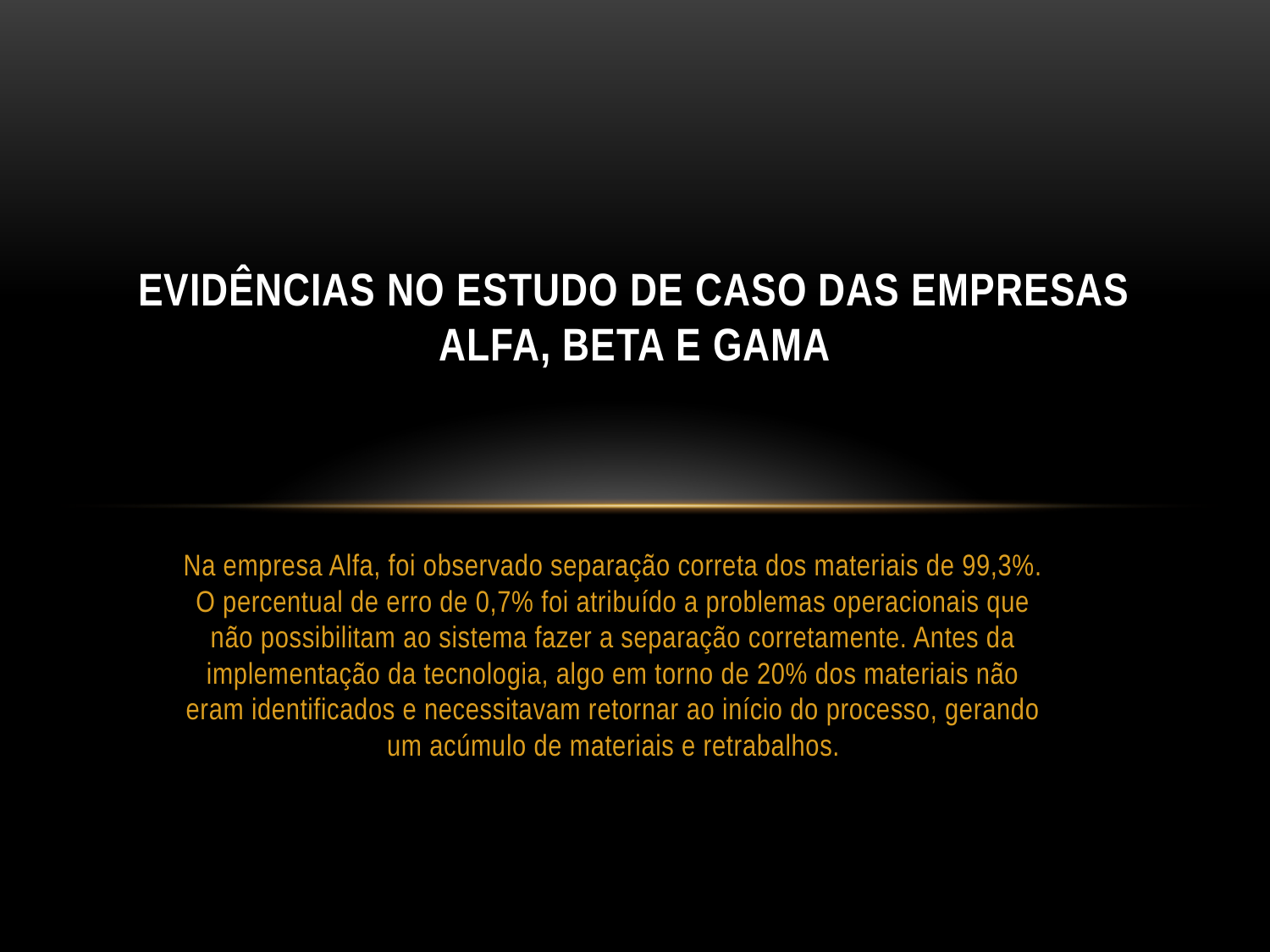

# Evidências no estudo de caso das empresas Alfa, Beta e gama
Na empresa Alfa, foi observado separação correta dos materiais de 99,3%. O percentual de erro de 0,7% foi atribuído a problemas operacionais que não possibilitam ao sistema fazer a separação corretamente. Antes da implementação da tecnologia, algo em torno de 20% dos materiais não eram identificados e necessitavam retornar ao início do processo, gerando um acúmulo de materiais e retrabalhos.